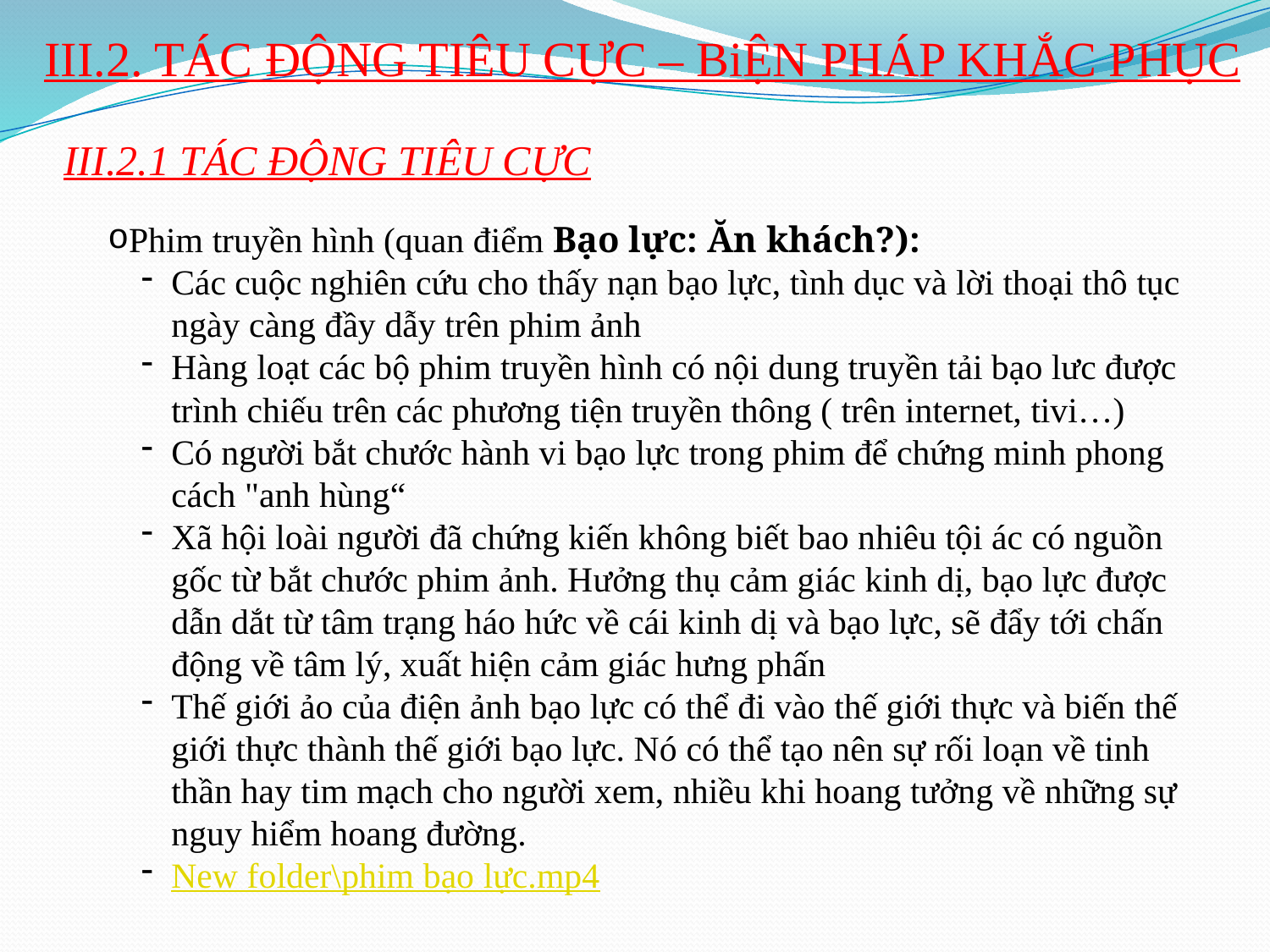

III.2. TÁC ĐỘNG TIÊU CỰC – BiỆN PHÁP KHẮC PHỤC
III.2.1 TÁC ĐỘNG TIÊU CỰC
Phim truyền hình (quan điểm Bạo lực: Ăn khách?):
Các cuộc nghiên cứu cho thấy nạn bạo lực, tình dục và lời thoại thô tục ngày càng đầy dẫy trên phim ảnh
Hàng loạt các bộ phim truyền hình có nội dung truyền tải bạo lưc được trình chiếu trên các phương tiện truyền thông ( trên internet, tivi…)
Có người bắt chước hành vi bạo lực trong phim để chứng minh phong cách "anh hùng“
Xã hội loài người đã chứng kiến không biết bao nhiêu tội ác có nguồn gốc từ bắt chước phim ảnh. Hưởng thụ cảm giác kinh dị, bạo lực được dẫn dắt từ tâm trạng háo hức về cái kinh dị và bạo lực, sẽ đẩy tới chấn động về tâm lý, xuất hiện cảm giác hưng phấn
Thế giới ảo của điện ảnh bạo lực có thể đi vào thế giới thực và biến thế giới thực thành thế giới bạo lực. Nó có thể tạo nên sự rối loạn về tinh thần hay tim mạch cho người xem, nhiều khi hoang tưởng về những sự nguy hiểm hoang đường.
New folder\phim bạo lực.mp4